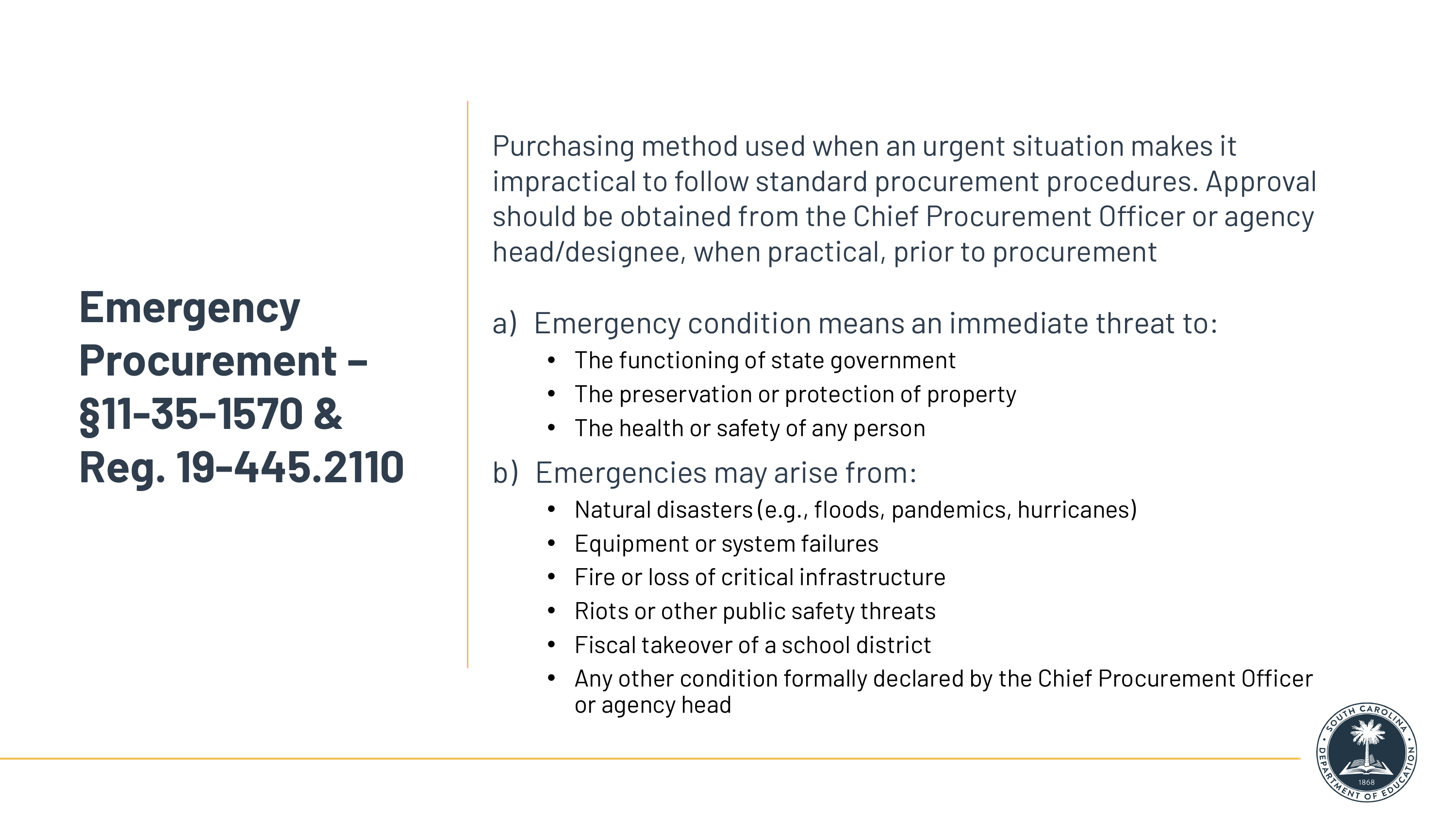

# Emergency Procurement – §11-35-1570 & Reg. 19-445.2110
Purchasing method used when an urgent situation makes it impractical to follow standard procurement procedures. Approval should be obtained from the Chief Procurement Officer or agency head/designee, when practical, prior to procurement

Emergency condition means an immediate threat to:
The functioning of state government
The preservation or protection of property
The health or safety of any person
b)   Emergencies may arise from:
Natural disasters (e.g., floods, pandemics, hurricanes)
Equipment or system failures
Fire or loss of critical infrastructure
Riots or other public safety threats
Fiscal takeover of a school district
Any other condition formally declared by the Chief Procurement Officer or agency head